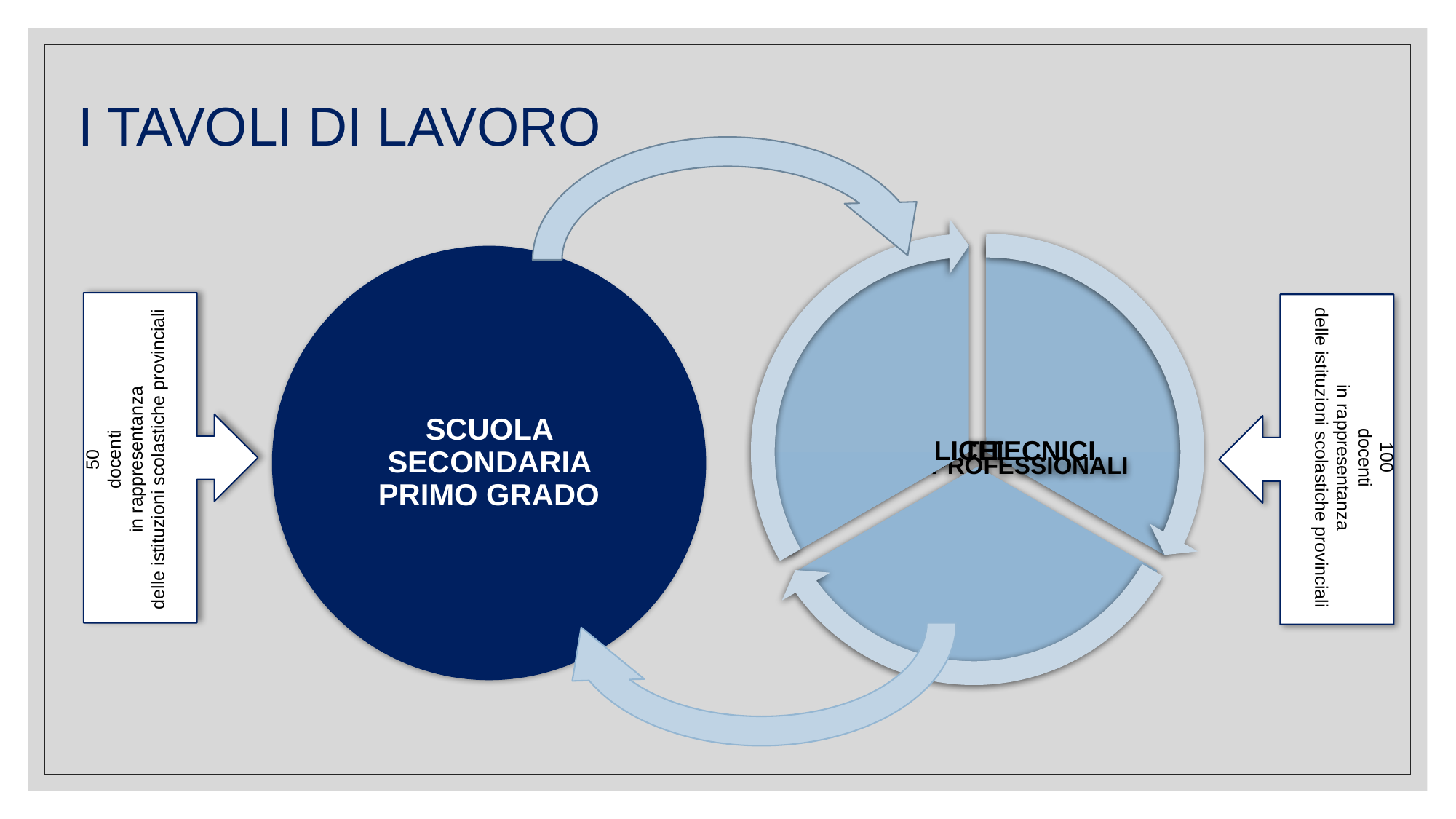

# I TAVOLI DI LAVORO

SCUOLA SECONDARIA PRIMO GRADO
ISTITUTITECNICI
ISTITUTI PROFESSIONALI
LICEI
100
docenti
in rappresentanza
delle istituzioni scolastiche provinciali

50
docenti
in rappresentanza
delle istituzioni scolastiche provinciali